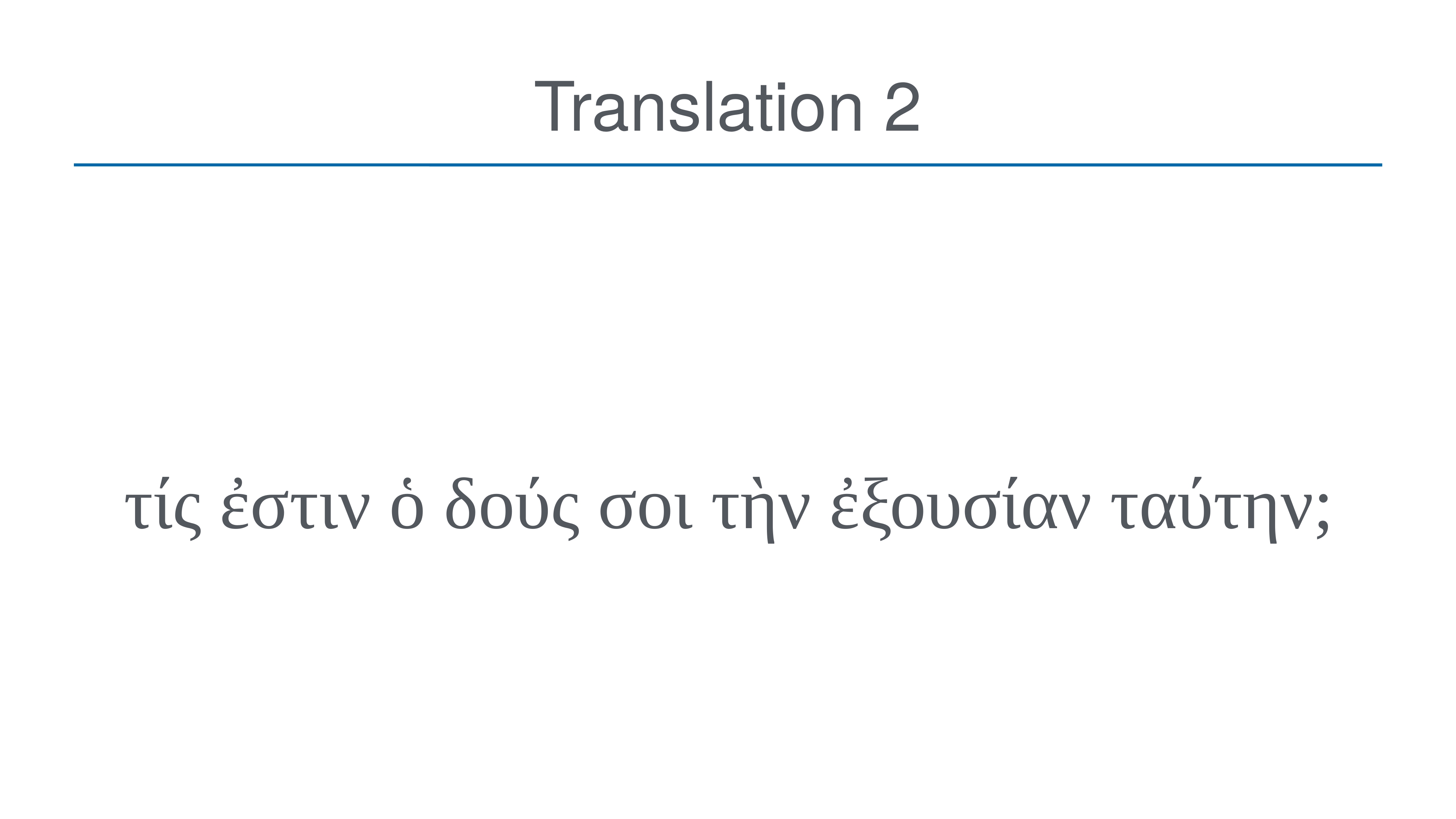

# Translation 2
τίς ἐστιν ὁ δούς σοι τὴν ἐξουσίαν ταύτην;